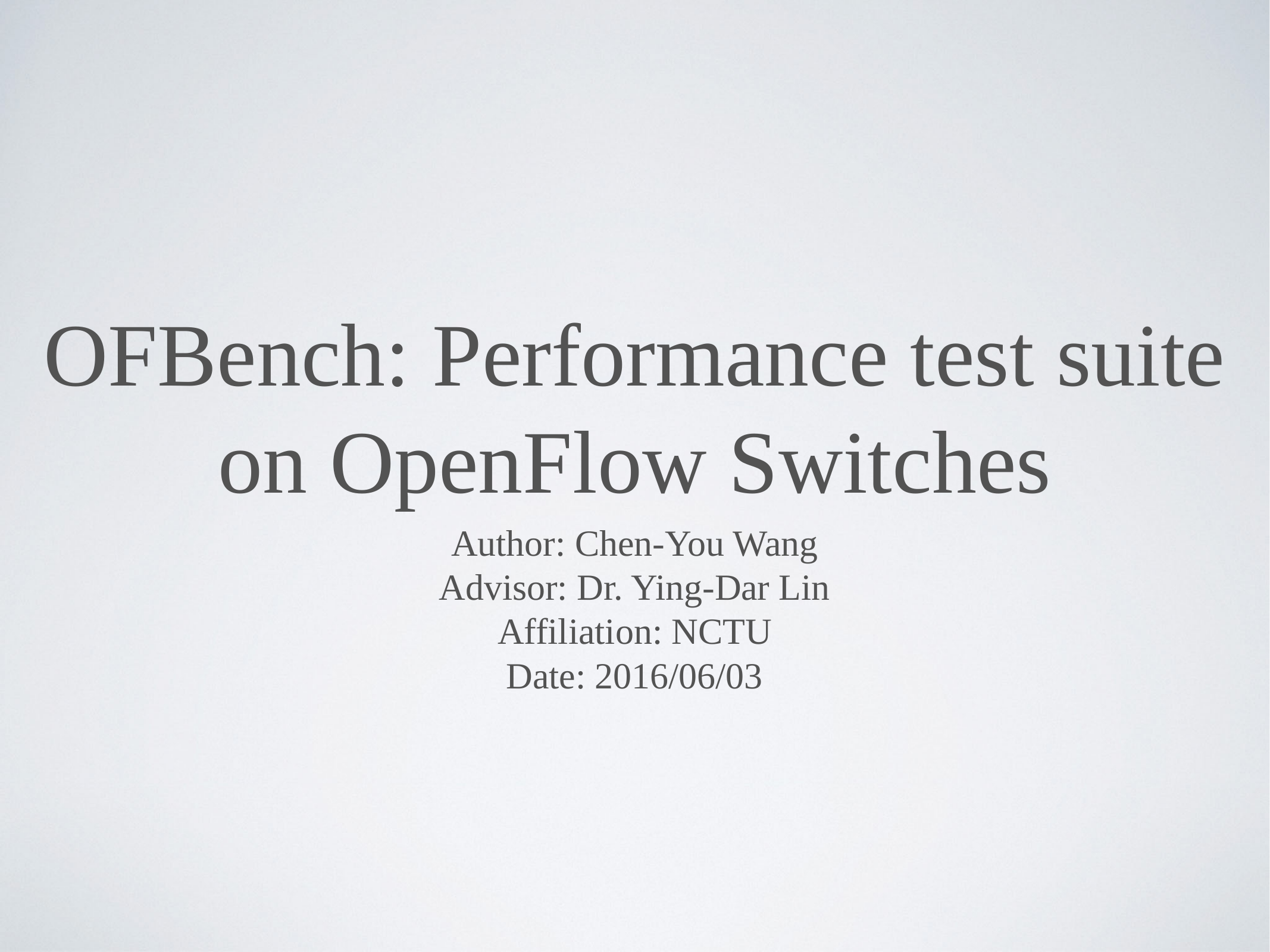

# OFBench: Performance test suite on OpenFlow Switches
Author: Chen-You Wang
Advisor: Dr. Ying-Dar Lin
Affiliation: NCTU
Date: 2016/06/03